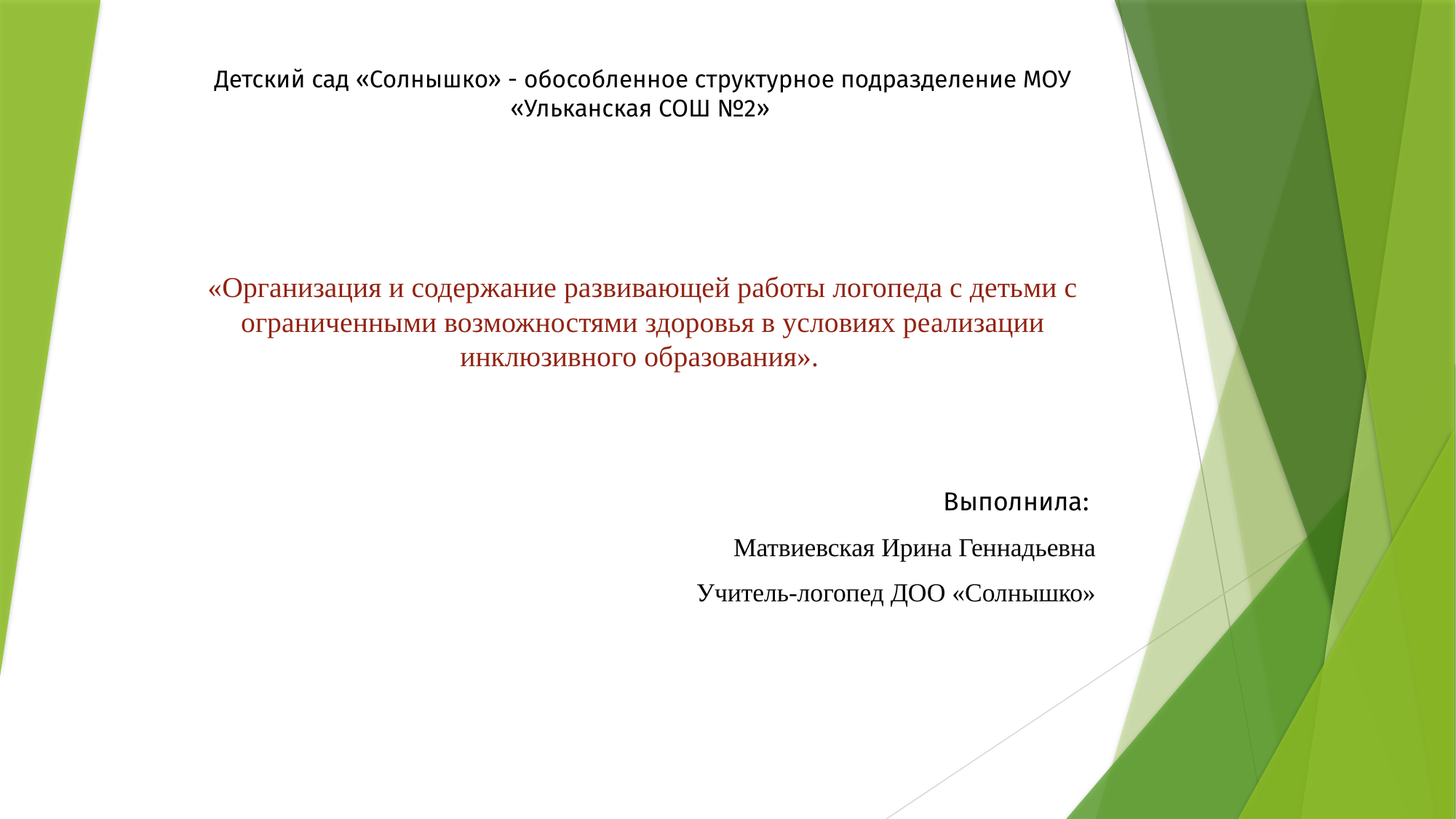

# Детский сад «Солнышко» - обособленное структурное подразделение МОУ «Ульканская СОШ №2»
«Организация и содержание развивающей работы логопеда с детьми с ограниченными возможностями здоровья в условиях реализации инклюзивного образования».

Выполнила:
Матвиевская Ирина Геннадьевна
Учитель-логопед ДОО «Солнышко»